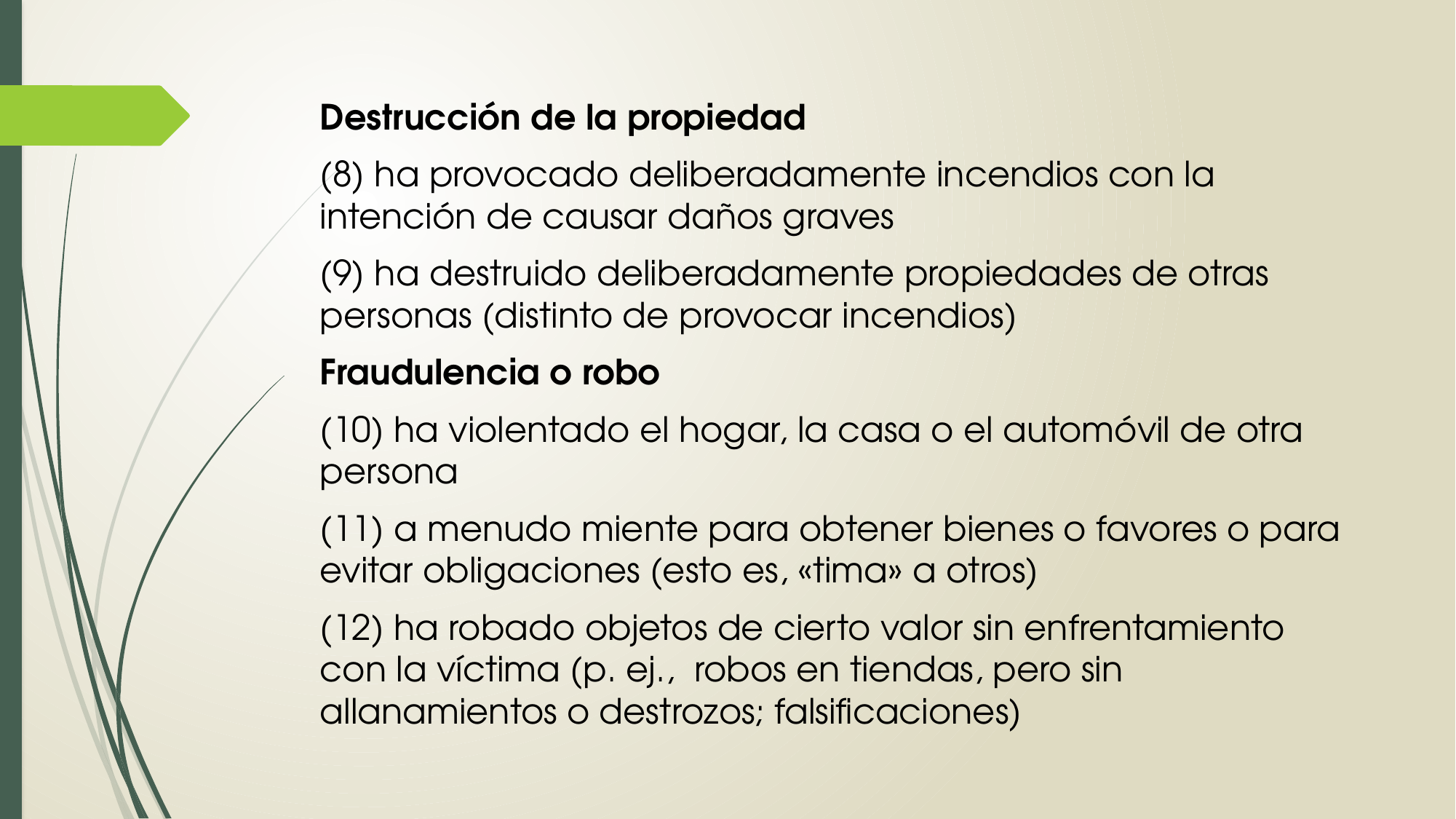

Destrucción de la propiedad
(8) ha provocado deliberadamente incendios con la intención de causar daños graves
(9) ha destruido deliberadamente propiedades de otras personas (distinto de provocar incendios)
Fraudulencia o robo
(10) ha violentado el hogar, la casa o el automóvil de otra persona
(11) a menudo miente para obtener bienes o favores o para evitar obligaciones (esto es, «tima» a otros)
(12) ha robado objetos de cierto valor sin enfrentamiento con la víctima (p. ej.,  robos en tiendas, pero sin allanamientos o destrozos; falsificaciones)